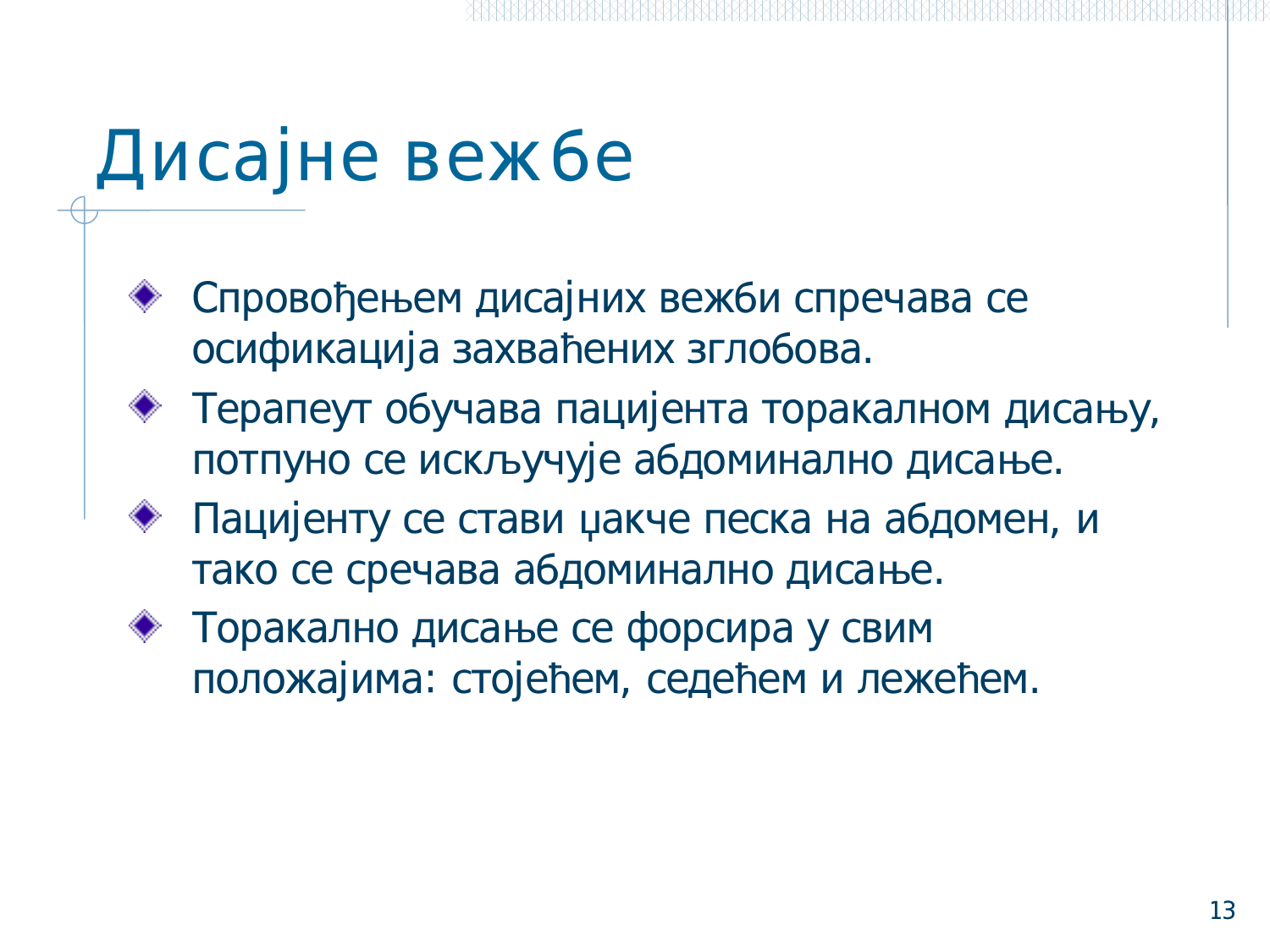

# Дисајне вежбе
Спровођењем дисајних вежби спречава се осификација захваћених зглобова.
Терапеут обучава пацијента торакалном дисању, потпуно се искључује абдоминално дисање.
Пацијенту се стави џакче песка на абдомен, и тако се сречава абдоминално дисање.
Торакално дисање се форсира у свим положајима: стојећем, седећем и лежећем.
13